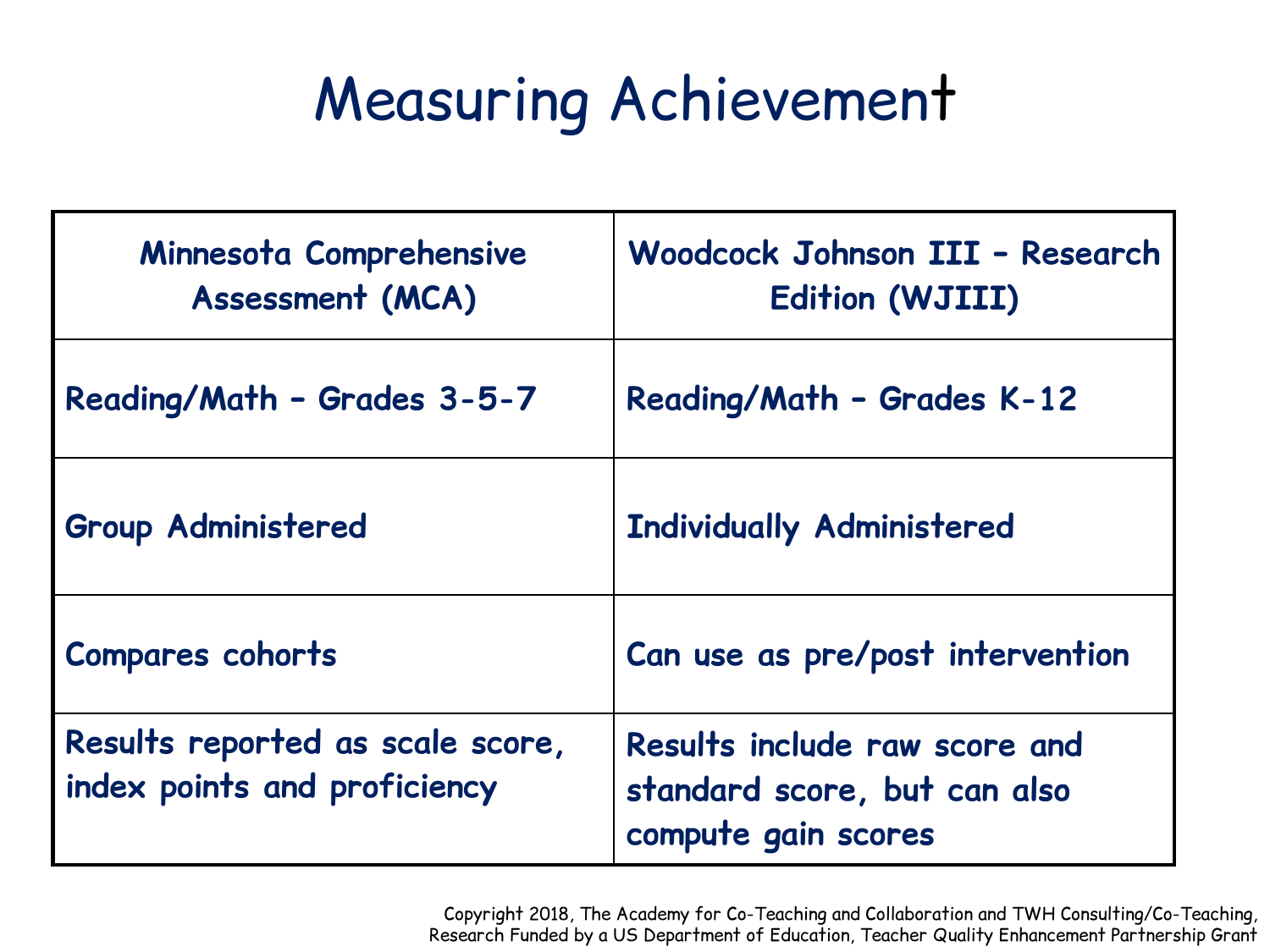

# Measuring Achievement
| Minnesota Comprehensive Assessment (MCA) | Woodcock Johnson III – Research Edition (WJIII) |
| --- | --- |
| Reading/Math – Grades 3-5-7 | Reading/Math – Grades K-12 |
| Group Administered | Individually Administered |
| Compares cohorts | Can use as pre/post intervention |
| Results reported as scale score, index points and proficiency | Results include raw score and standard score, but can also compute gain scores |
Copyright 2018, The Academy for Co-Teaching and Collaboration and TWH Consulting/Co-Teaching,
Research Funded by a US Department of Education, Teacher Quality Enhancement Partnership Grant